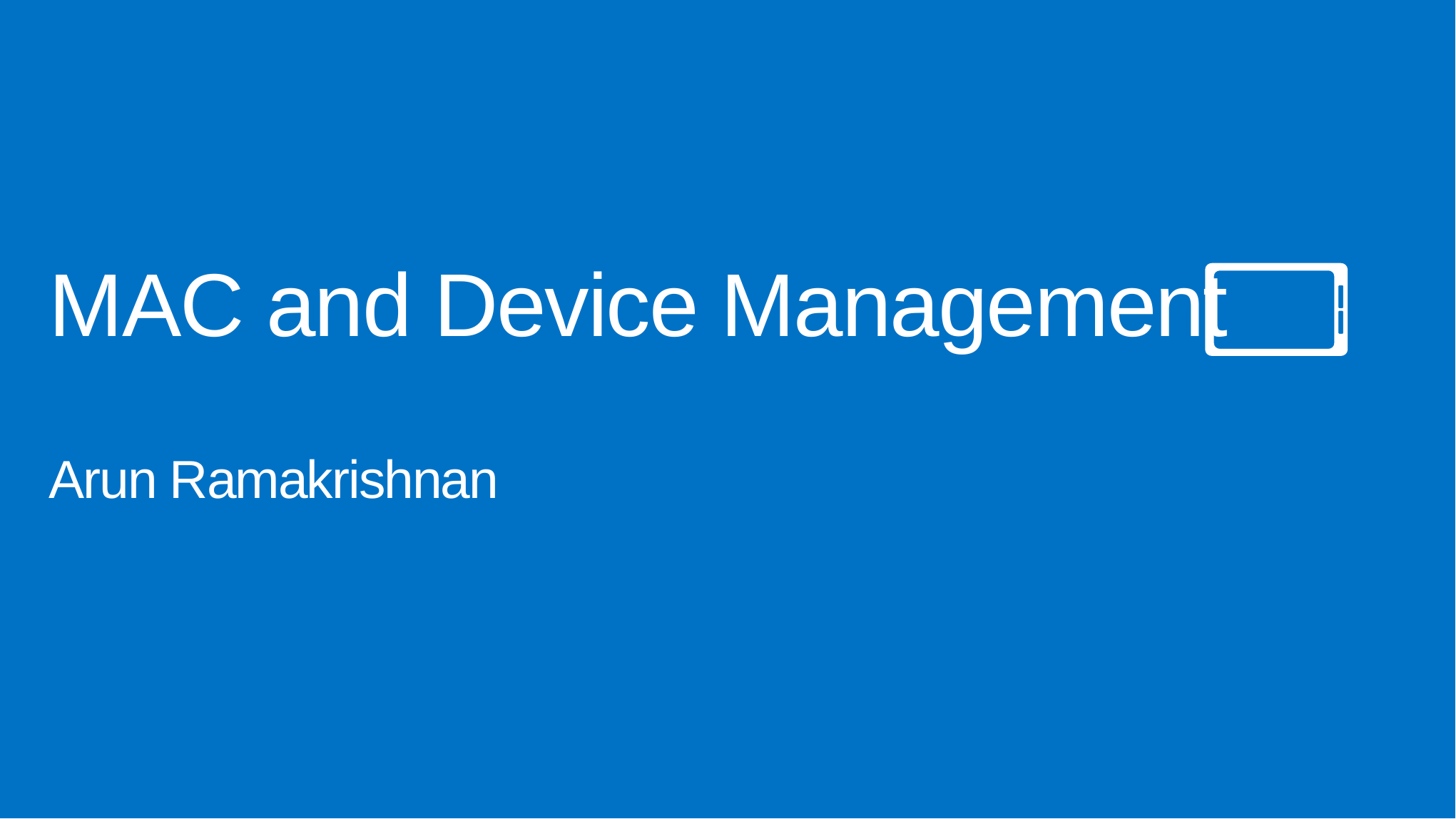

# MAC and Device Management Arun Ramakrishnan